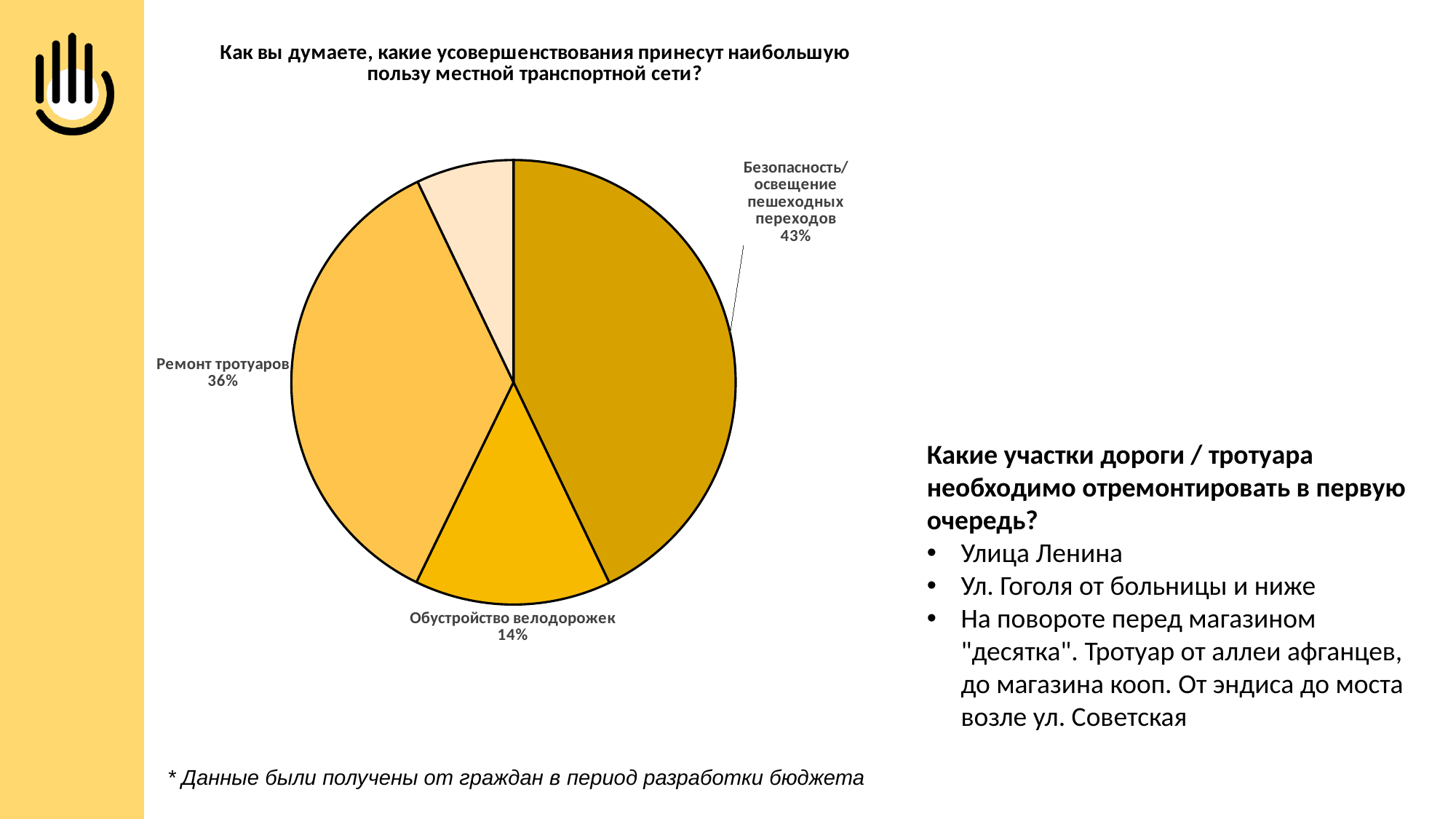

### Chart: Как вы думаете, какие усовершенствования принесут наибольшую пользу местной транспортной сети?

| Category |  |
|---|---|
| Как вы думаете, какие усовершенствования принесут наибольшую пользу местной транспортной сети? (выберите все подходящие варианты) | None |
| Обновления дорожных знаков | None |
| Безопасность/освещение пешеходных переходов | 0.42900000000000016 |
| Повышение доступности для людей с ограниченными физическими возможностями | None |
| Обустройство велодорожек | 0.14300000000000004 |
| Ремонт тротуаров | 0.3570000000000001 |
| Обновление остановок общественного транспорта | None |
| Повышение частоты движения местного транспорта | None |
| Улучшение дорожной разметки | None |
| другое: дорожные знаки, освещение переходов, велодорожки, тротуары | 0.071 |
Какие участки дороги / тротуара необходимо отремонтировать в первую очередь?
Улица Ленина
Ул. Гоголя от больницы и ниже
На повороте перед магазином "десятка". Тротуар от аллеи афганцев, до магазина кооп. От эндиса до моста возле ул. Советская

* Данные были получены от граждан в период разработки бюджета